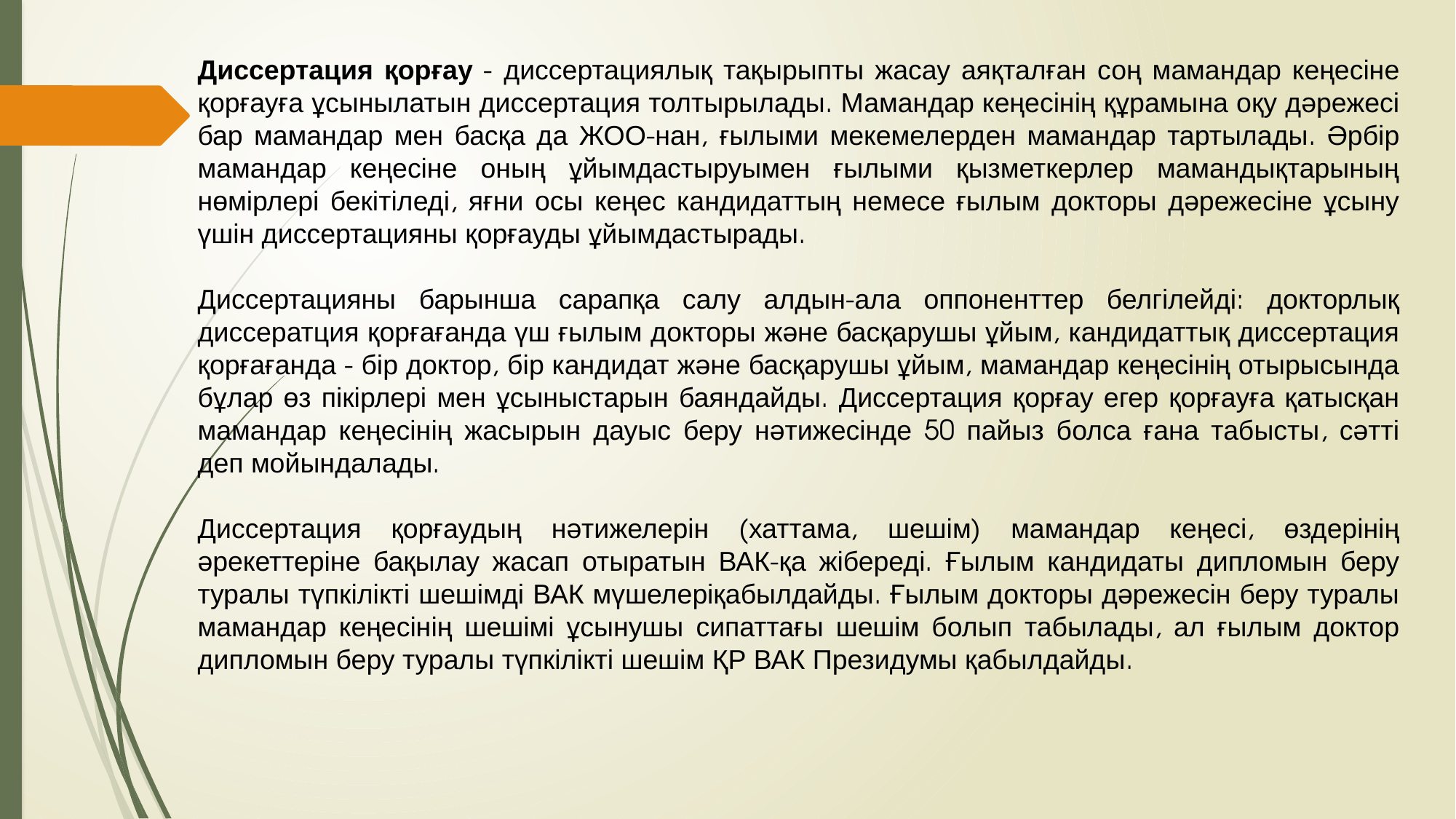

Диссертация қорғау - диссертациялық тақырыпты жасау аяқталған соң мамандар кеңесіне қорғауға ұсынылатын диссертация толтырылады. Мамандар кеңесінің құрамына оқу дәрежесі бар мамандар мен басқа да ЖОО-нан, ғылыми мекемелерден мамандар тартылады. Әрбір мамандар кеңесіне оның ұйымдастыруымен ғылыми қызметкерлер мамандықтарының нөмірлері бекітіледі, яғни осы кеңес кандидаттың немесе ғылым докторы дәрежесіне ұсыну үшін диссертацияны қорғауды ұйымдастырады.

Диссертацияны барынша сарапқа салу алдын-ала оппоненттер белгілейді: докторлық диссератция қорғағанда үш ғылым докторы және басқарушы ұйым, кандидаттық диссертация қорғағанда - бір доктор, бір кандидат және басқарушы ұйым, мамандар кеңесінің отырысында бұлар өз пікірлері мен ұсыныстарын баяндайды. Диссертация қорғау егер қорғауға қатысқан мамандар кеңесінің жасырын дауыс беру нәтижесінде 50 пайыз болса ғана табысты, сәтті деп мойындалады.

Диссертация қорғаудың нәтижелерін (хаттама, шешім) мамандар кеңесі, өздерінің әрекеттеріне бақылау жасап отыратын ВАК-қа жібереді. Ғылым кандидаты дипломын беру туралы түпкілікті шешімді ВАК мүшелеріқабылдайды. Ғылым докторы дәрежесін беру туралы мамандар кеңесінің шешімі ұсынушы сипаттағы шешім болып табылады, ал ғылым доктор дипломын беру туралы түпкілікті шешім ҚР ВАК Президумы қабылдайды.